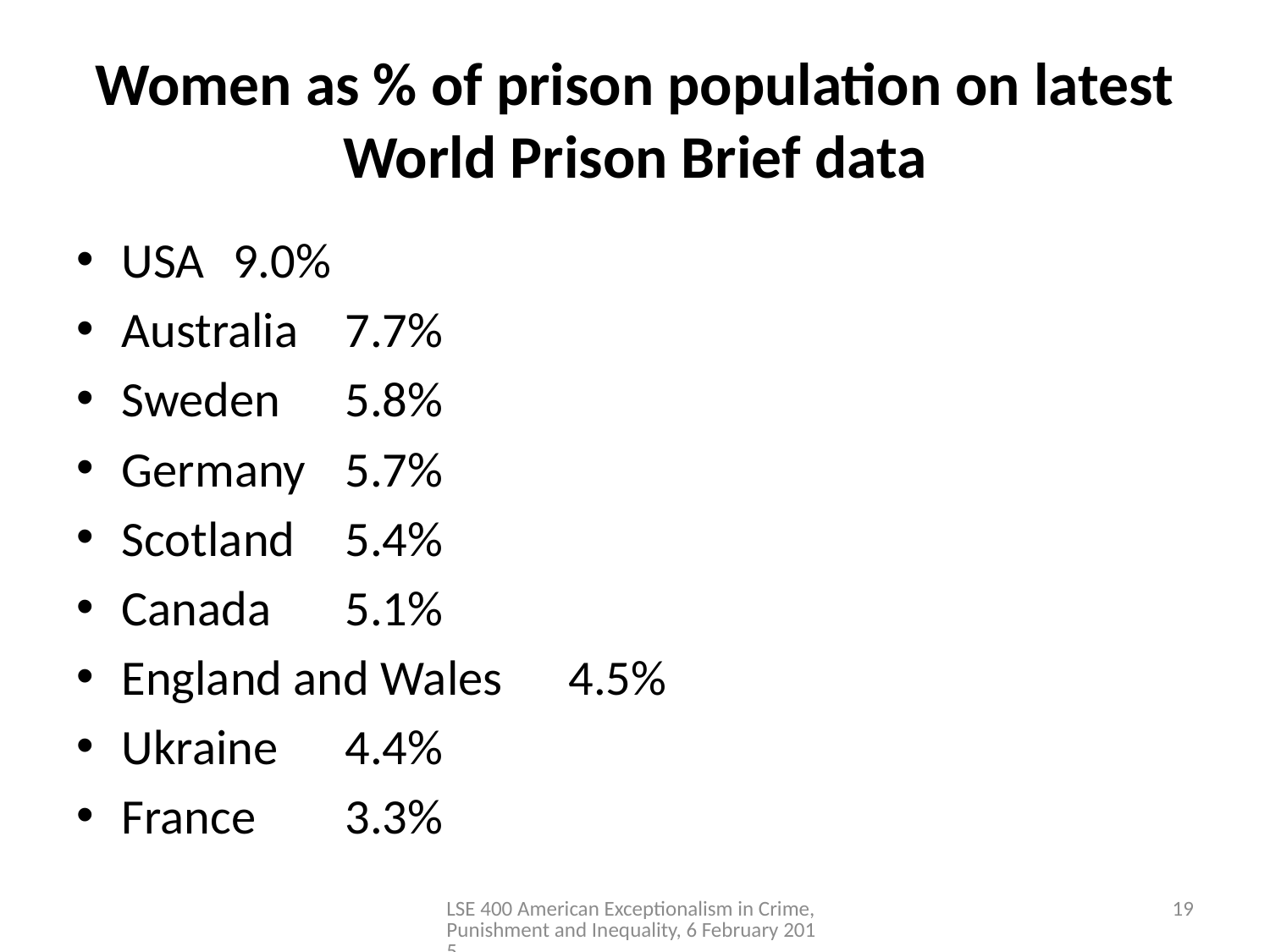

# Women as % of prison population on latest World Prison Brief data
USA			9.0%
Australia			7.7%
Sweden			5.8%
Germany 		5.7%
Scotland 			5.4%
Canada			5.1%
England and Wales	4.5%
Ukraine 			4.4%
France 			3.3%
LSE 400 American Exceptionalism in Crime, Punishment and Inequality, 6 February 2015
19